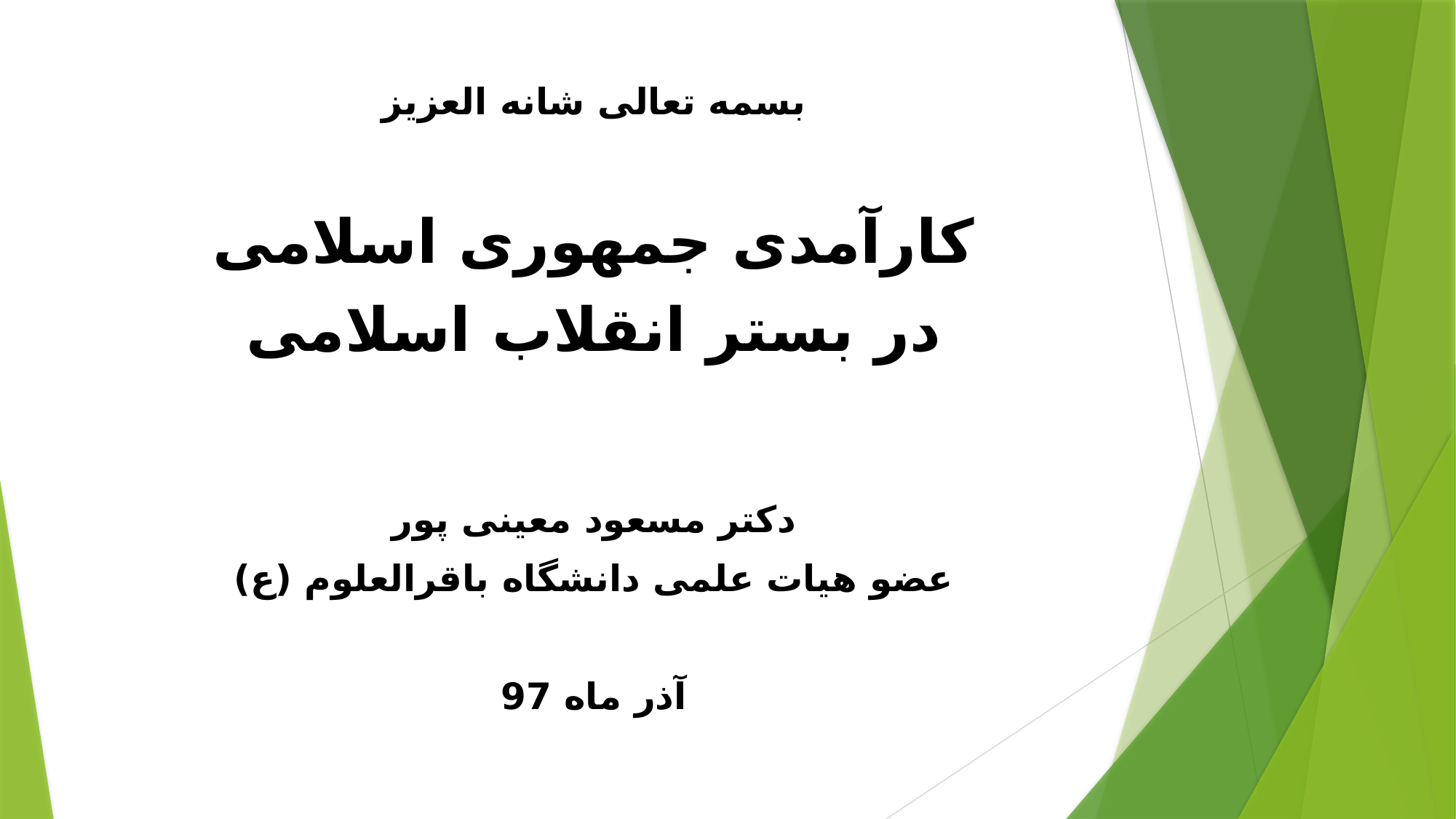

# بسمه تعالی شانه العزیز
کارآمدی جمهوری اسلامی
در بستر انقلاب اسلامی

دکتر مسعود معینی پور
عضو هیات علمی دانشگاه باقرالعلوم (ع)

آذر ماه 97